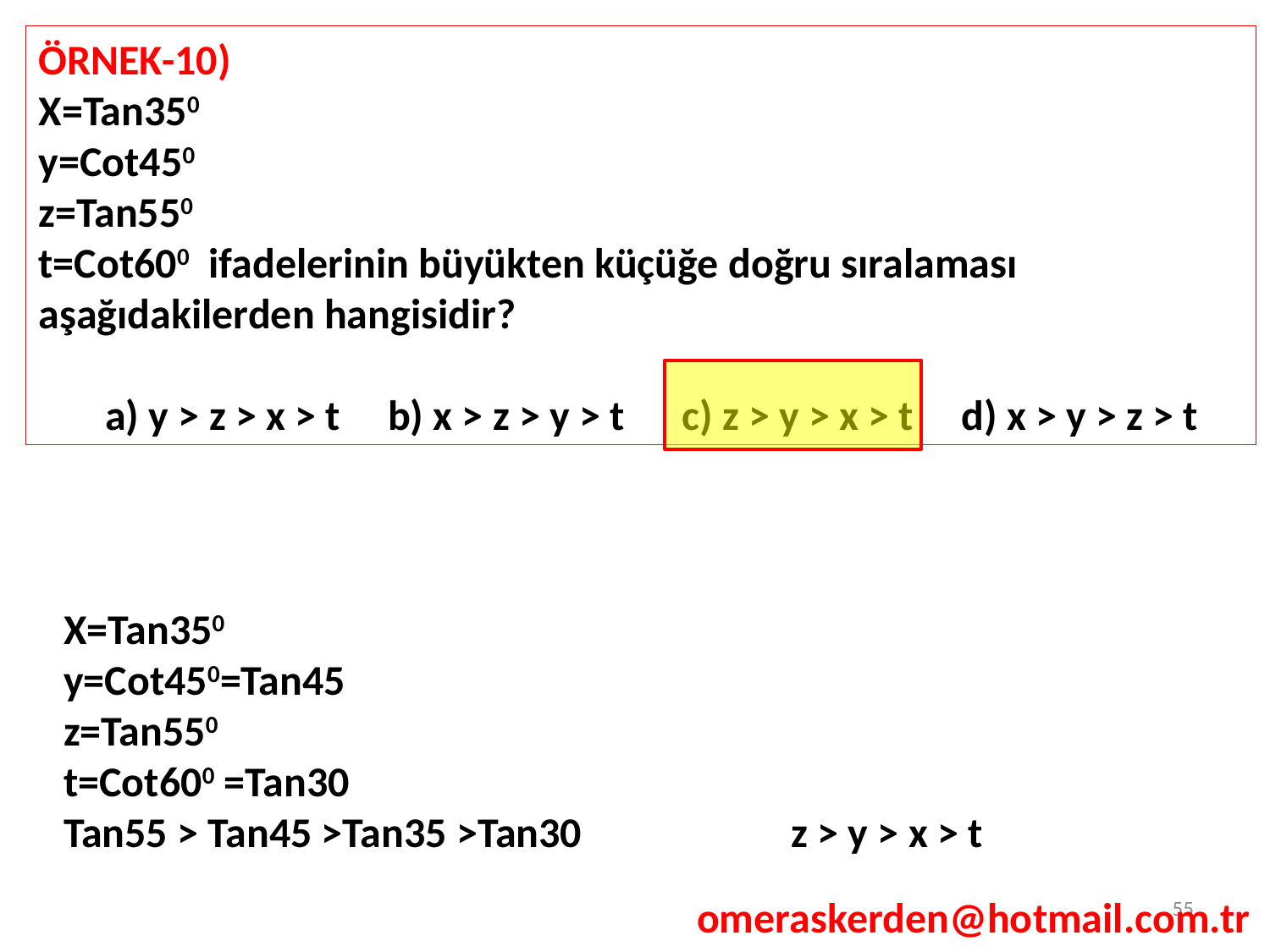

ÖRNEK-10)
X=Tan350
y=Cot450
z=Tan550
t=Cot600  ifadelerinin büyükten küçüğe doğru sıralaması aşağıdakilerden hangisidir?

       a) y > z > x > t     b) x > z > y > t      c) z > y > x > t     d) x > y > z > t

X=Tan350
y=Cot450=Tan45
z=Tan550
t=Cot600 =Tan30
Tan55 > Tan45 >Tan35 >Tan30                      z > y > x > t
55
omeraskerden@hotmail.com.tr